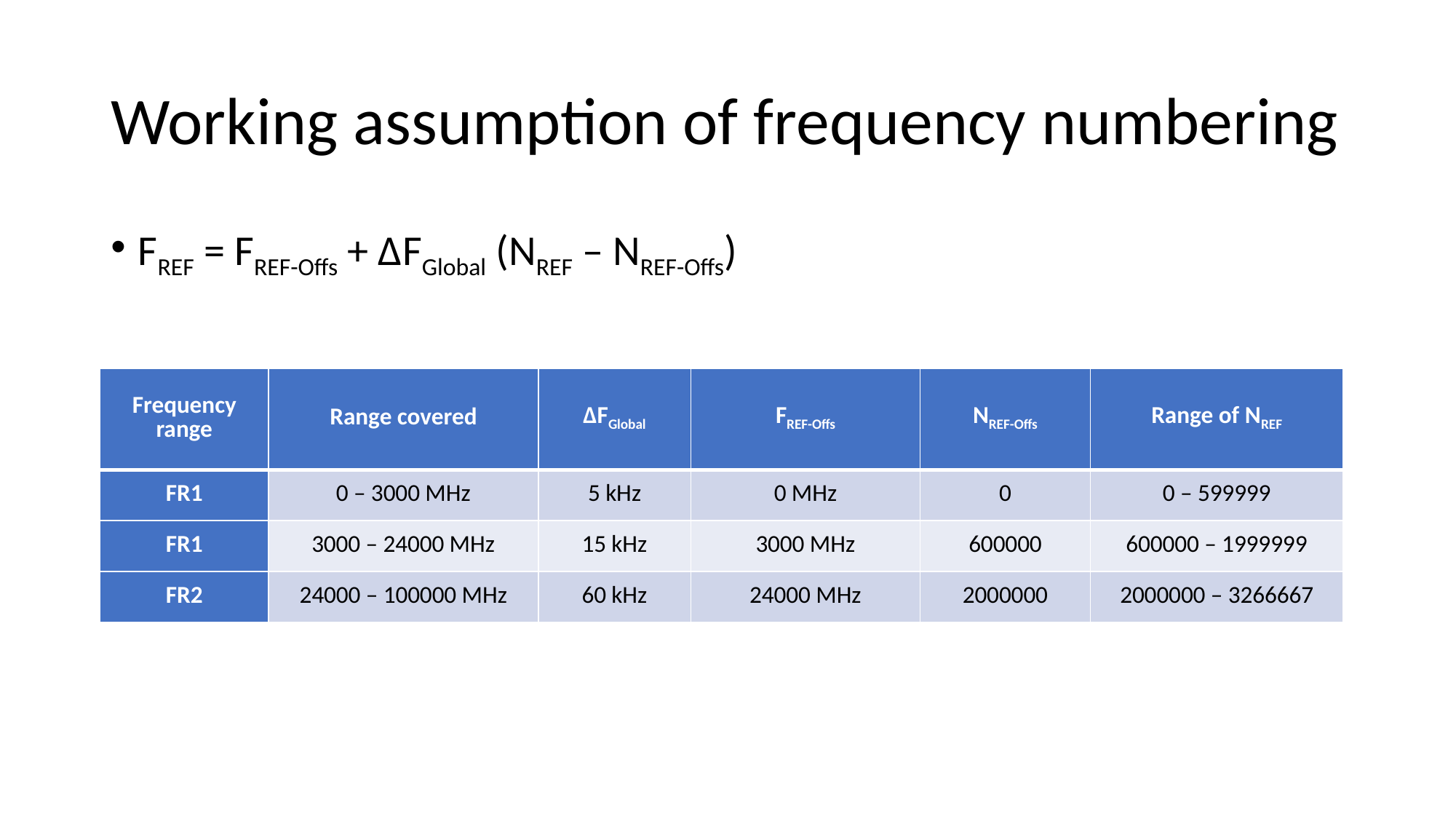

# Working assumption of frequency numbering
FREF = FREF-Offs + ΔFGlobal (NREF – NREF-Offs)

| Frequency range | Range covered | ΔFGlobal | FREF-Offs | NREF-Offs | Range of NREF |
| --- | --- | --- | --- | --- | --- |
| FR1 | 0 – 3000 MHz | 5 kHz | 0 MHz | 0 | 0 – 599999 |
| FR1 | 3000 – 24000 MHz | 15 kHz | 3000 MHz | 600000 | 600000 – 1999999 |
| FR2 | 24000 – 100000 MHz | 60 kHz | 24000 MHz | 2000000 | 2000000 – 3266667 |